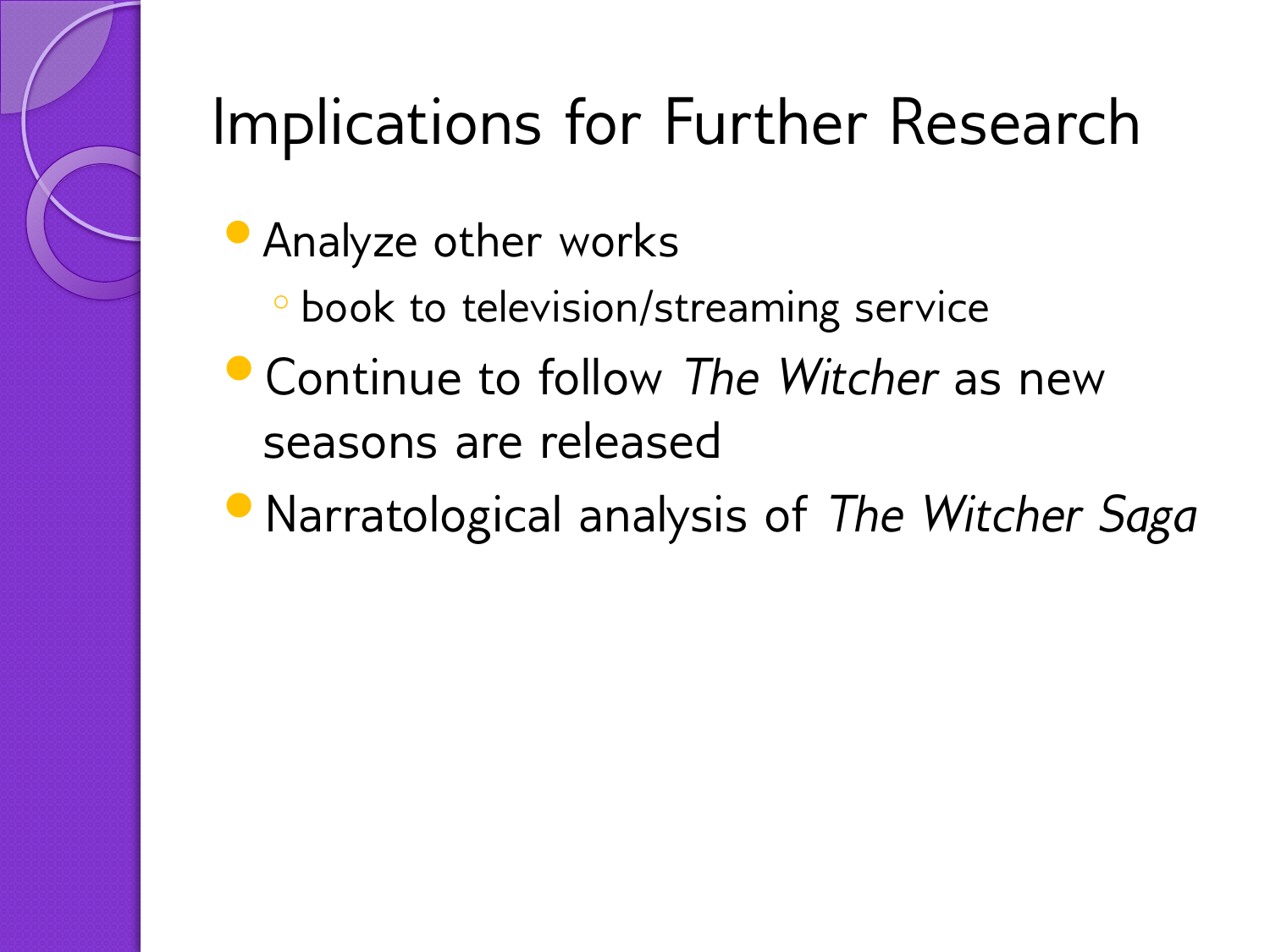

# Implications for Further Research
Analyze other works
book to television/streaming service
Continue to follow The Witcher as new seasons are released
Narratological analysis of The Witcher Saga